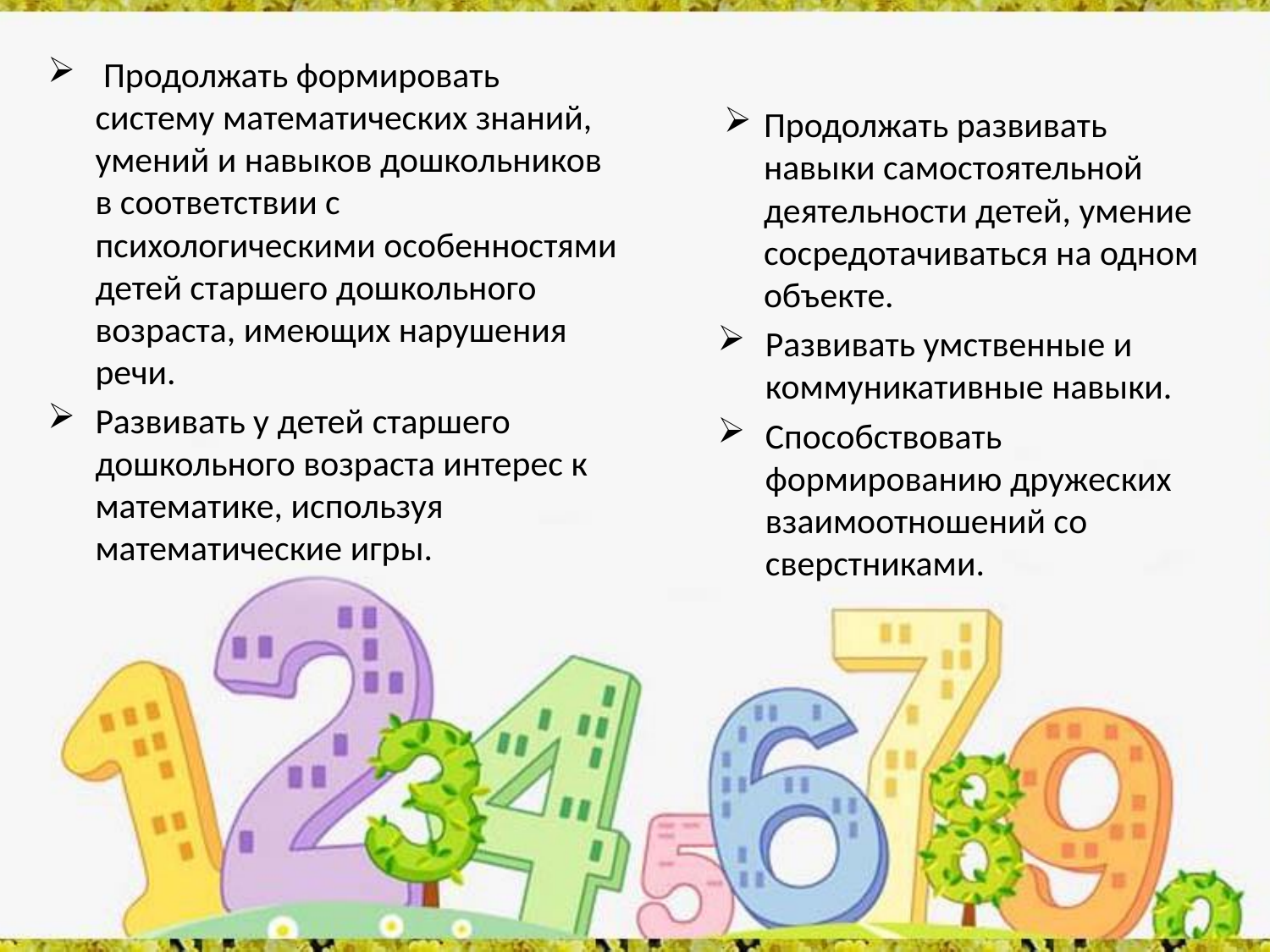

Продолжать формировать систему математических знаний, умений и навыков дошкольников в соответствии с психологическими особенностями детей старшего дошкольного возраста, имеющих нарушения речи.
Развивать у детей старшего дошкольного возраста интерес к математике, используя математические игры.

Продолжать развивать навыки самостоятельной деятельности детей, умение сосредотачиваться на одном объекте.
Развивать умственные и коммуникативные навыки.
Способствовать формированию дружеских взаимоотношений со сверстниками.